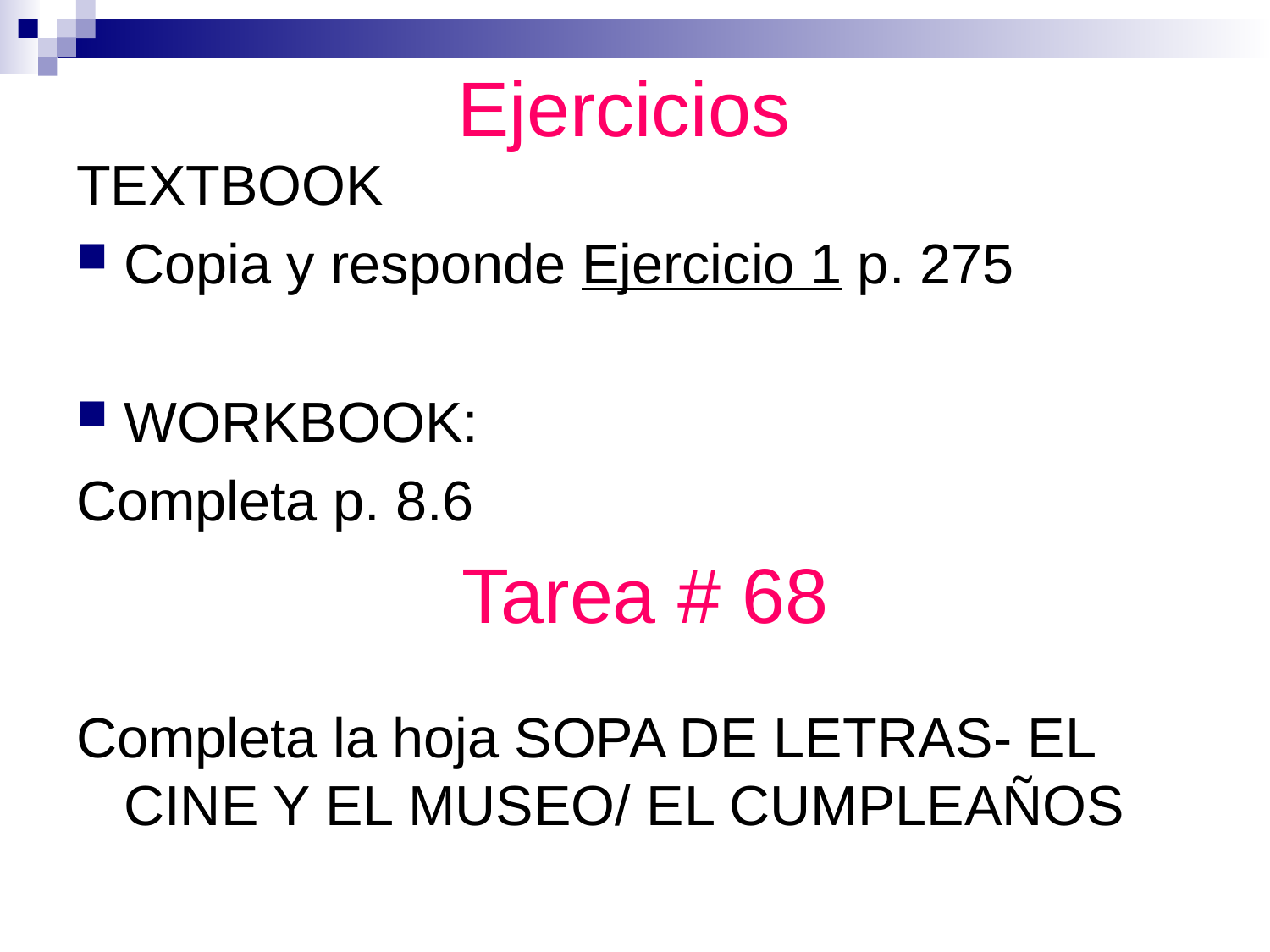

Ejercicios

TEXTBOOK
Copia y responde Ejercicio 1 p. 275

WORKBOOK:
Completa p. 8.6

Completa la hoja SOPA DE LETRAS- EL CINE Y EL MUSEO/ EL CUMPLEAÑOS
Tarea # 68